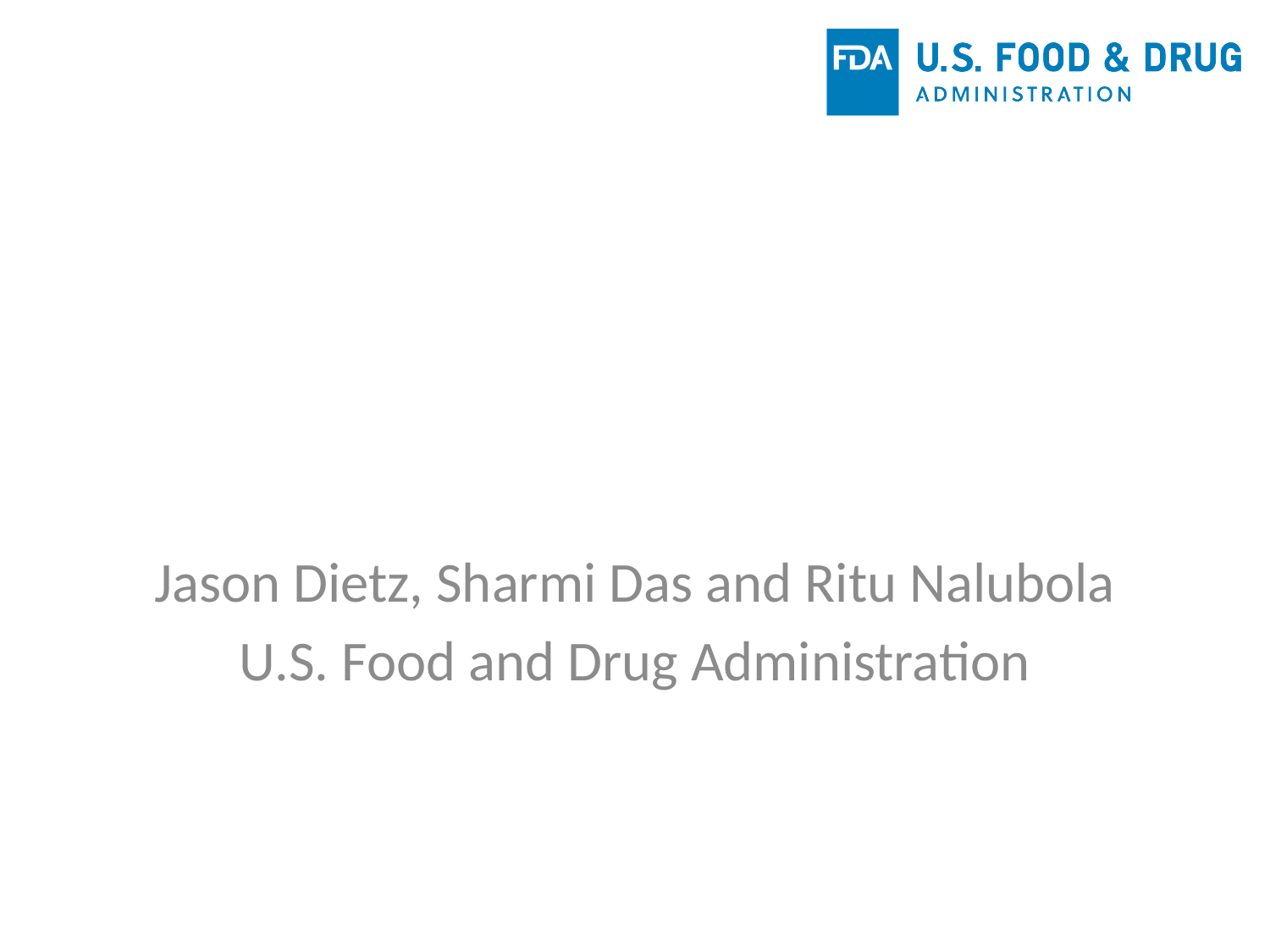

#
Jason Dietz, Sharmi Das and Ritu Nalubola
U.S. Food and Drug Administration